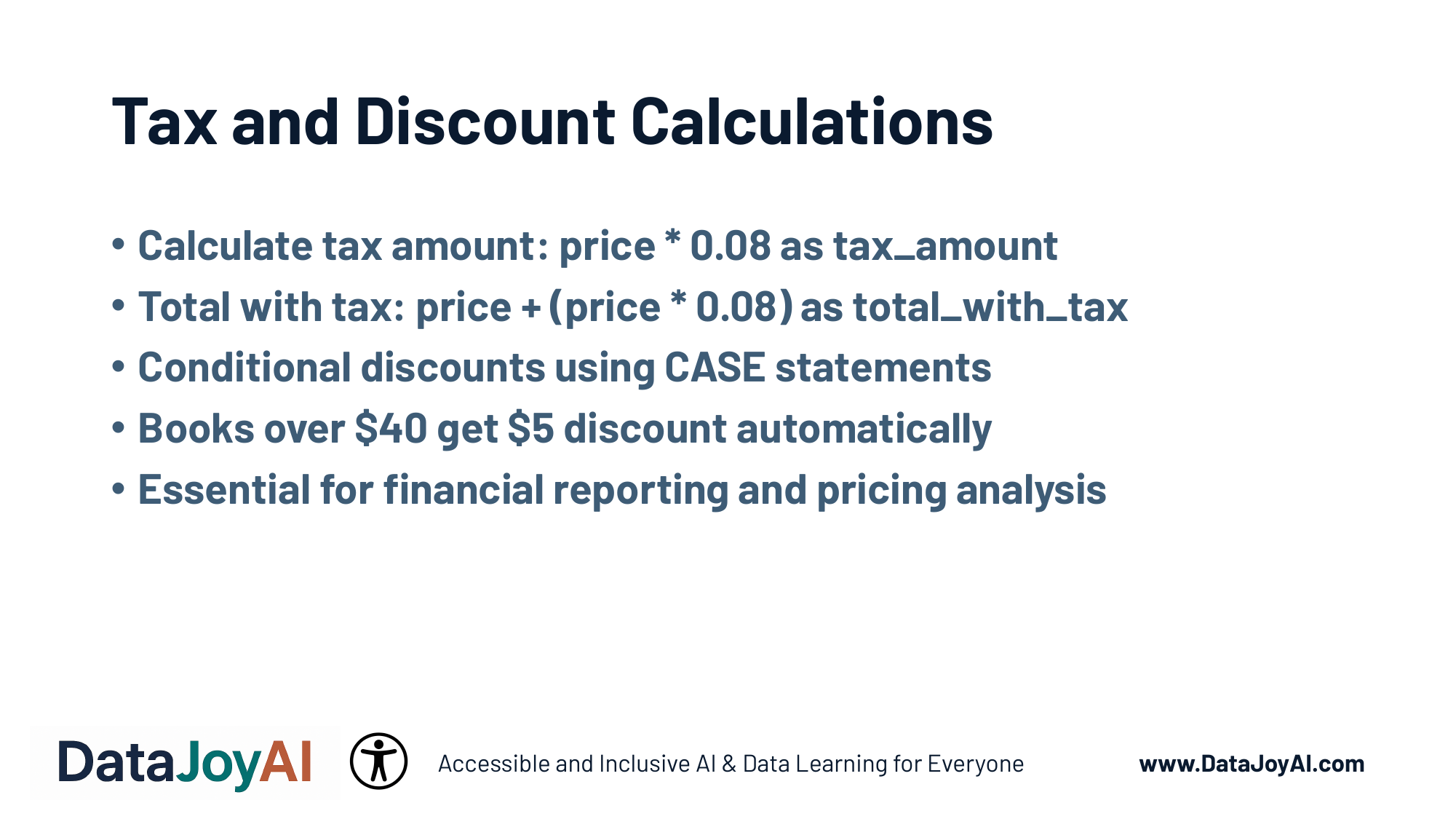

# Tax and Discount Calculations
Calculate tax amount: price * 0.08 as tax_amount
Total with tax: price + (price * 0.08) as total_with_tax
Conditional discounts using CASE statements
Books over $40 get $5 discount automatically
Essential for financial reporting and pricing analysis